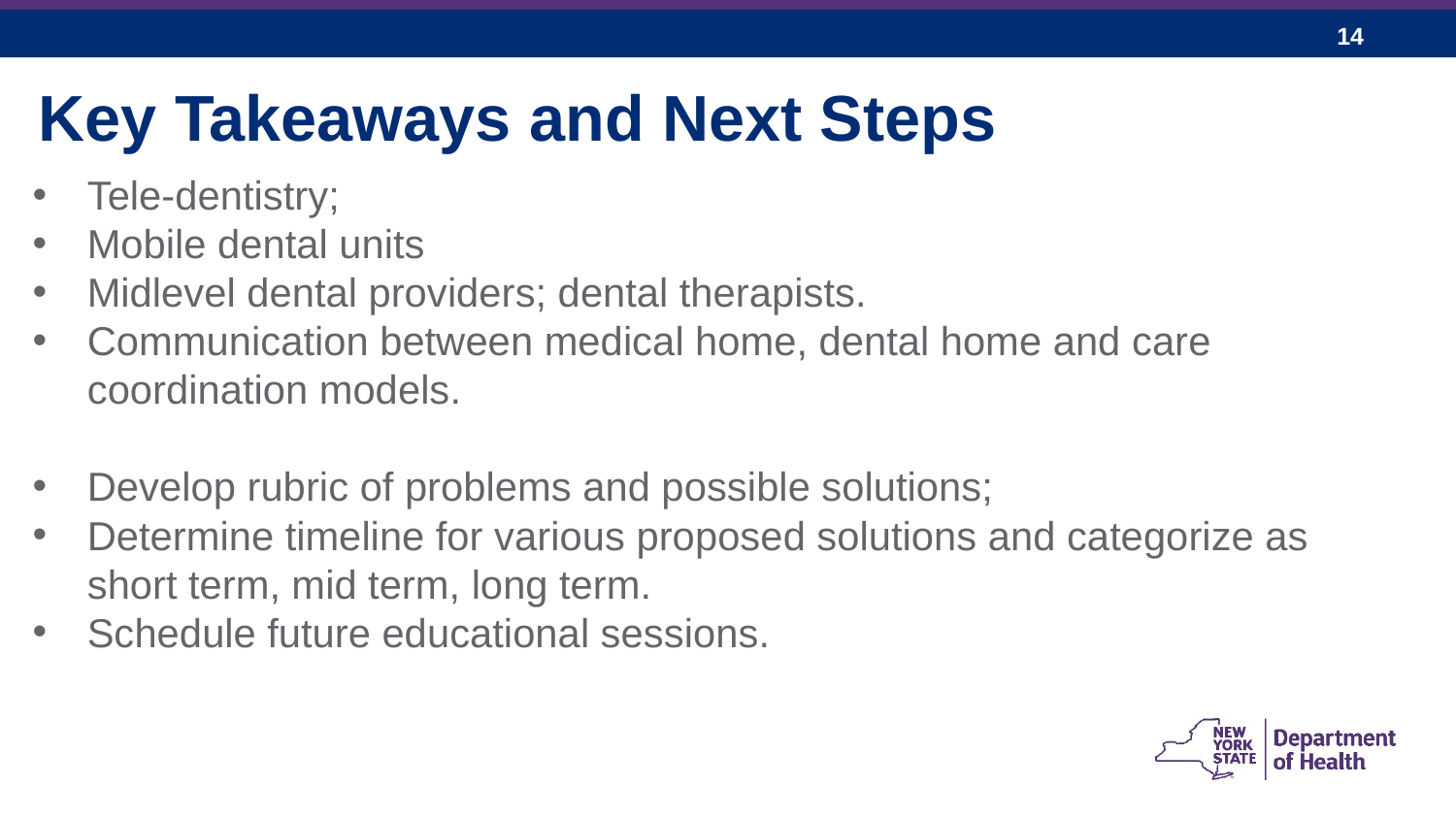

Key Takeaways and Next Steps
Tele-dentistry;
Mobile dental units
Midlevel dental providers; dental therapists.
Communication between medical home, dental home and care coordination models.

Develop rubric of problems and possible solutions;
Determine timeline for various proposed solutions and categorize as short term, mid term, long term.
Schedule future educational sessions.